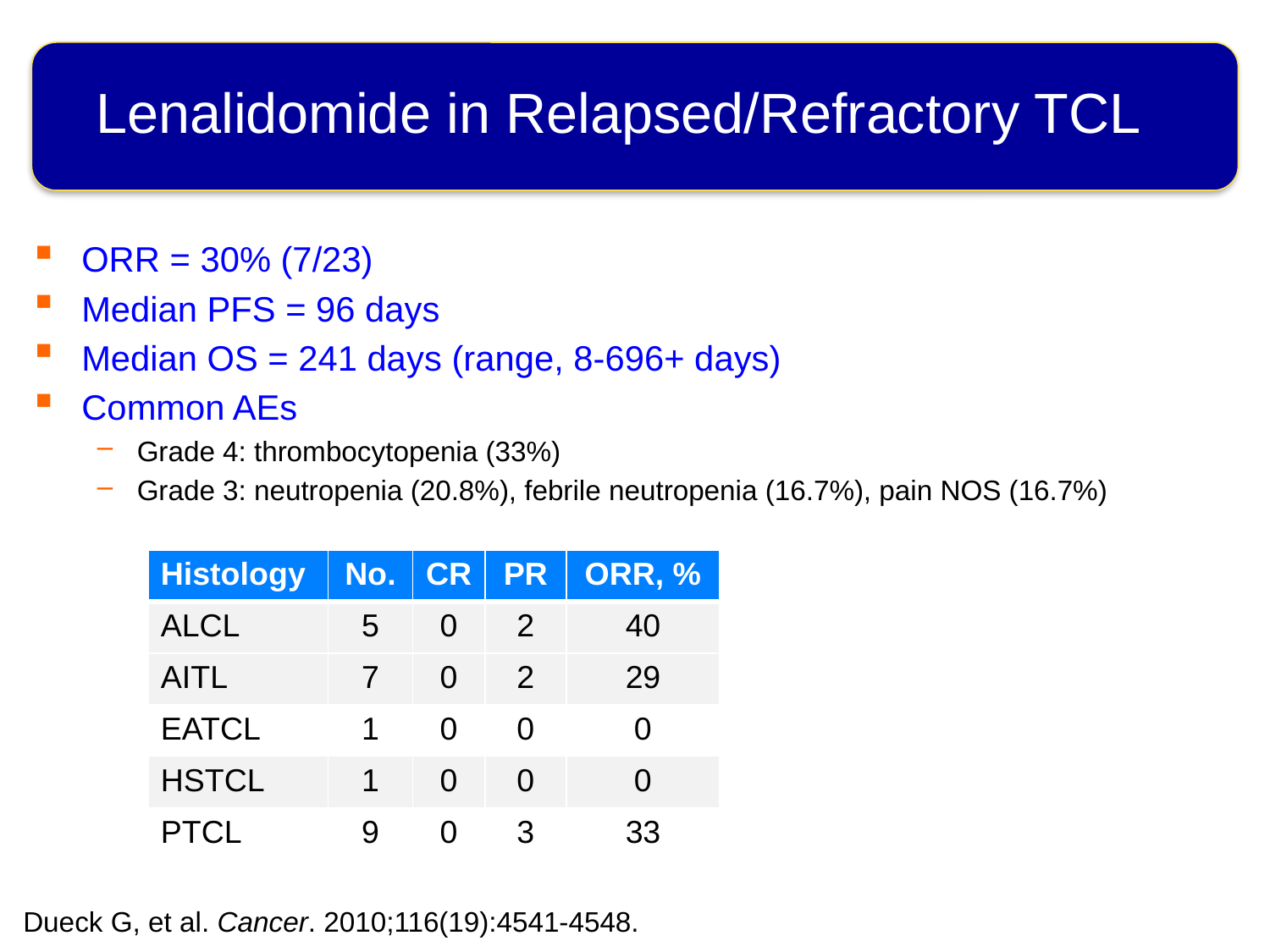

# Lenalidomide in Relapsed/Refractory TCL

ORR = 30% (7/23)
Median PFS = 96 days
Median OS = 241 days (range, 8-696+ days)
Common AEs
Grade 4: thrombocytopenia (33%)
Grade 3: neutropenia (20.8%), febrile neutropenia (16.7%), pain NOS (16.7%)

| Histology | No. | CR | PR | ORR, % |
| --- | --- | --- | --- | --- |
| ALCL | 5 | 0 | 2 | 40 |
| AITL | 7 | 0 | 2 | 29 |
| EATCL | 1 | 0 | 0 | 0 |
| HSTCL | 1 | 0 | 0 | 0 |
| PTCL | 9 | 0 | 3 | 33 |
Dueck G, et al. Cancer. 2010;116(19):4541-4548.